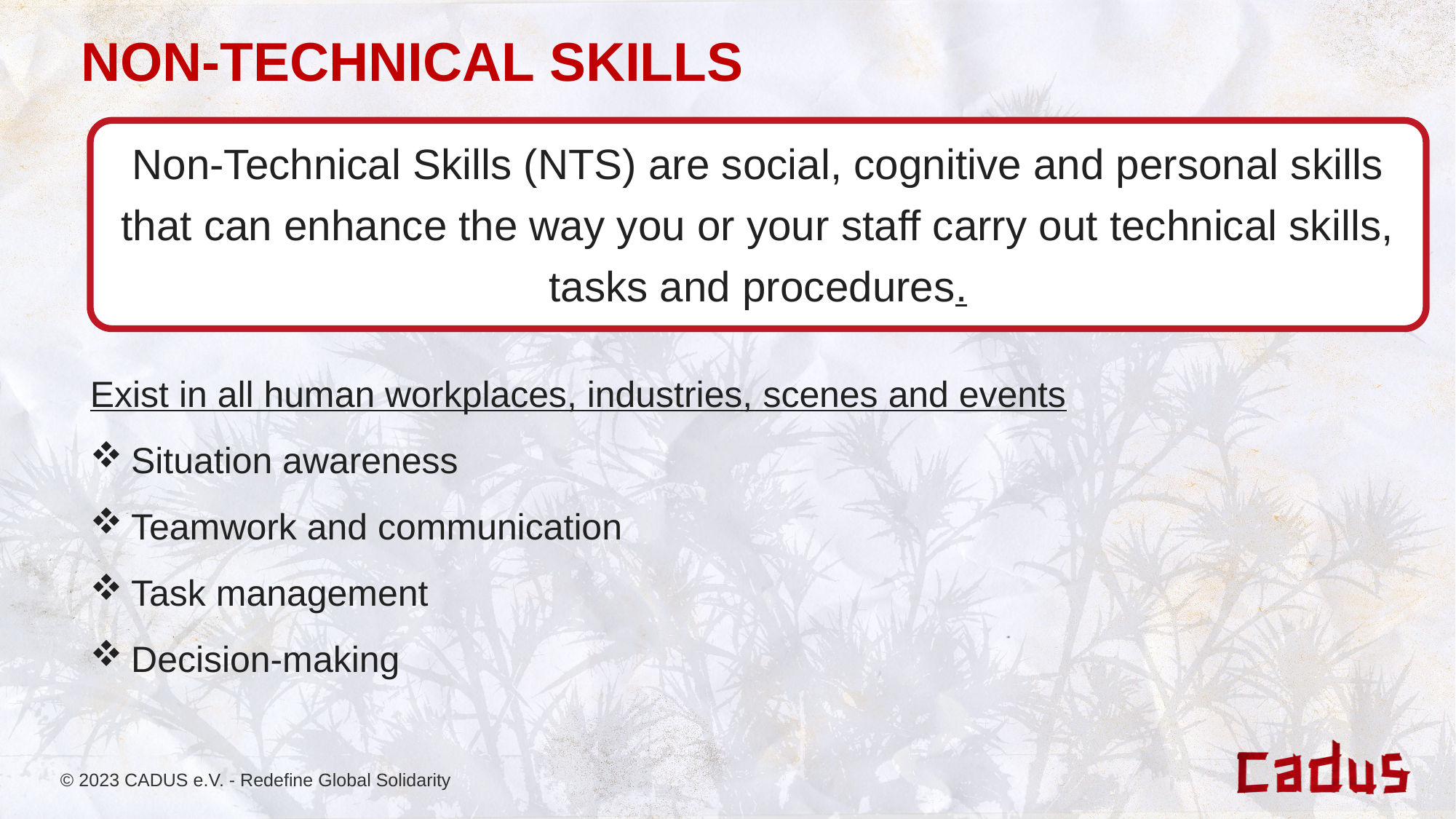

NON-TECHNICAL SKILLS
Non-Technical Skills (NTS) are social, cognitive and personal skills that can enhance the way you or your staff carry out technical skills, tasks and procedures.
Exist in all human workplaces, industries, scenes and events
Situation awareness
Teamwork and communication
Task management
Decision-making